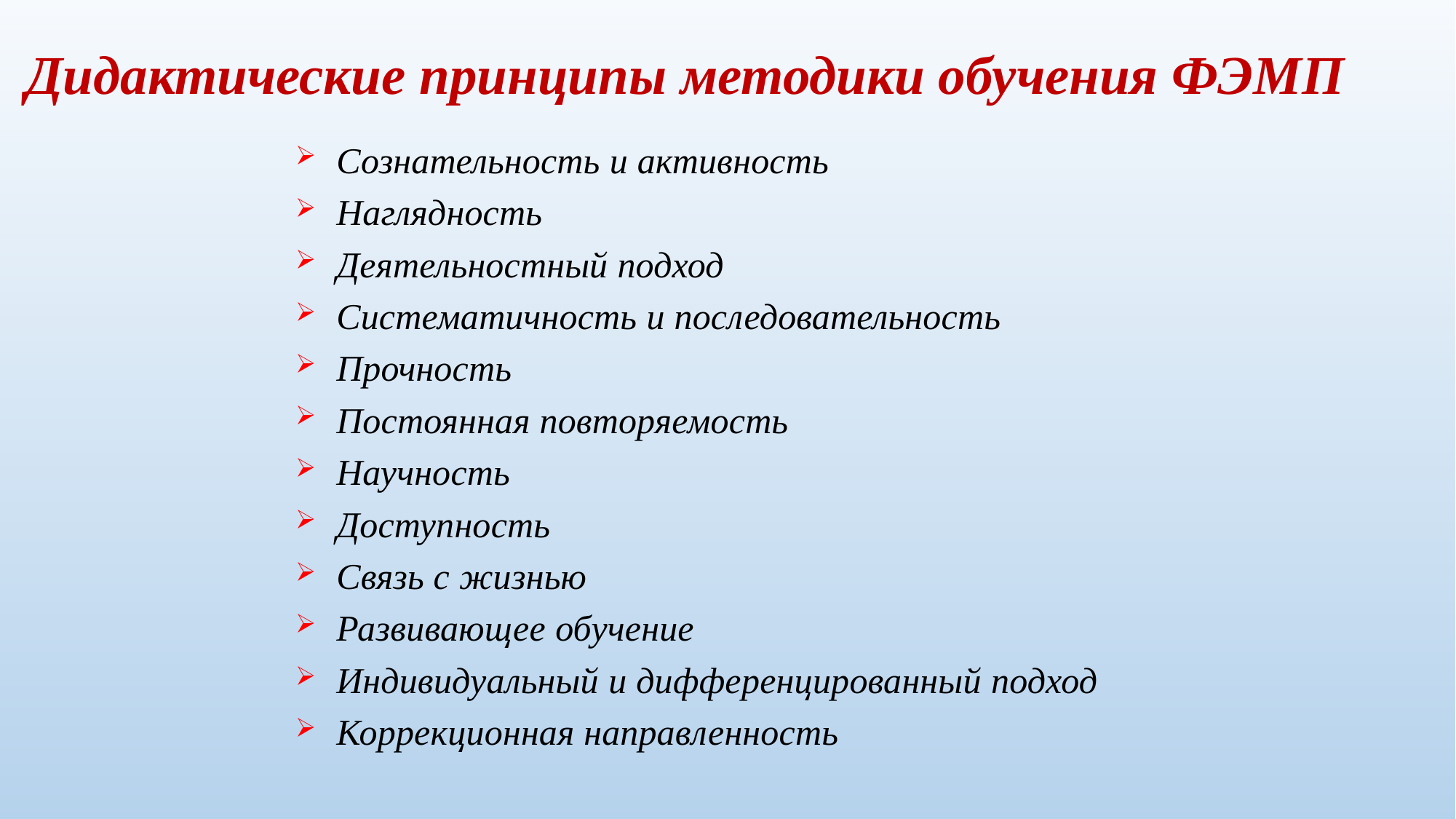

# Дидактические принципы методики обучения ФЭМП
Сознательность и активность
Наглядность
Деятельностный подход
Систематичность и последовательность
Прочность
Постоянная повторяемость
Научность
Доступность
Связь с жизнью
Развивающее обучение
Индивидуальный и дифференцированный подход
Коррекционная направленность